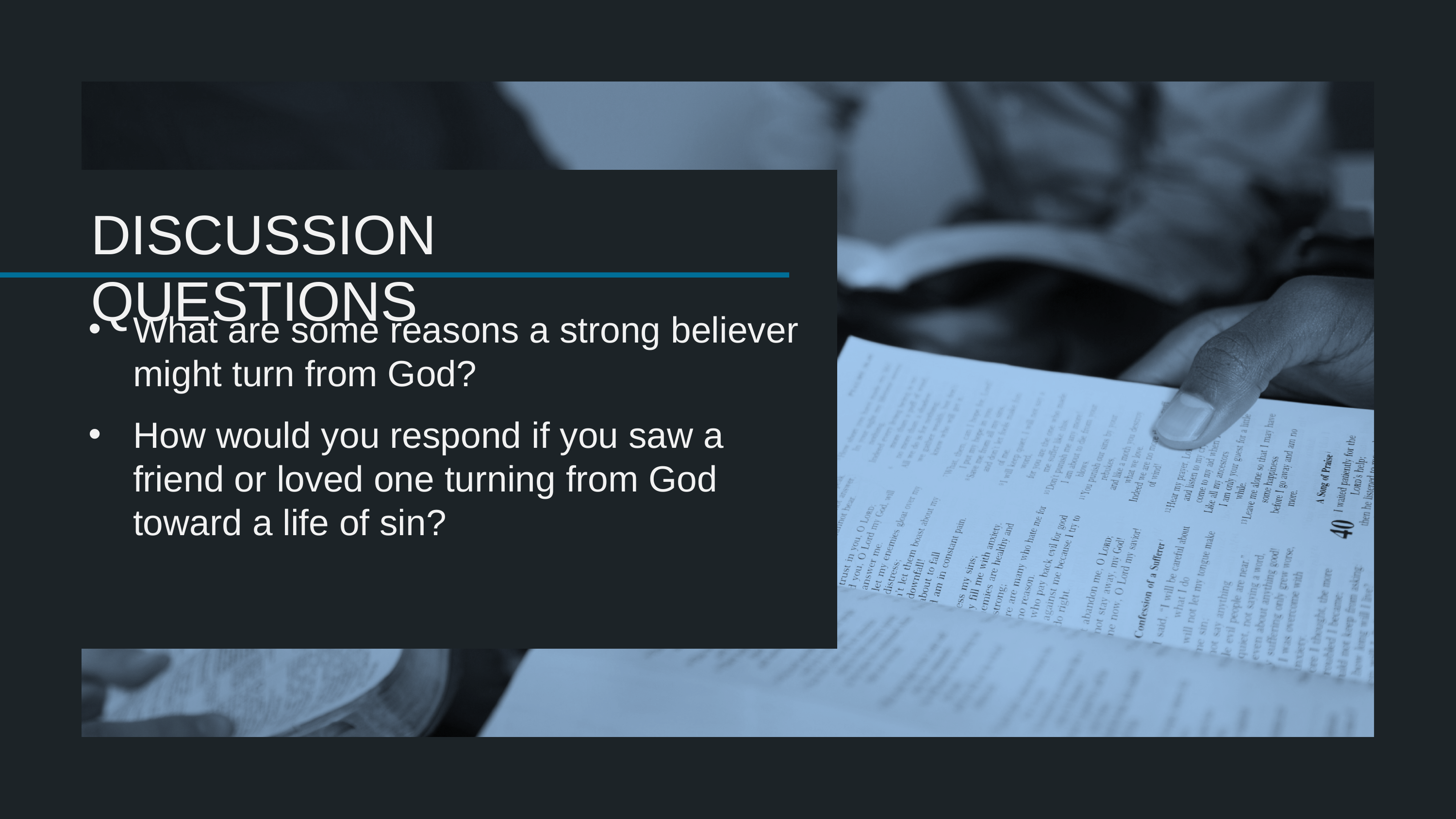

What are some reasons a strong believer might turn from God?
How would you respond if you saw a friend or loved one turning from God toward a life of sin?